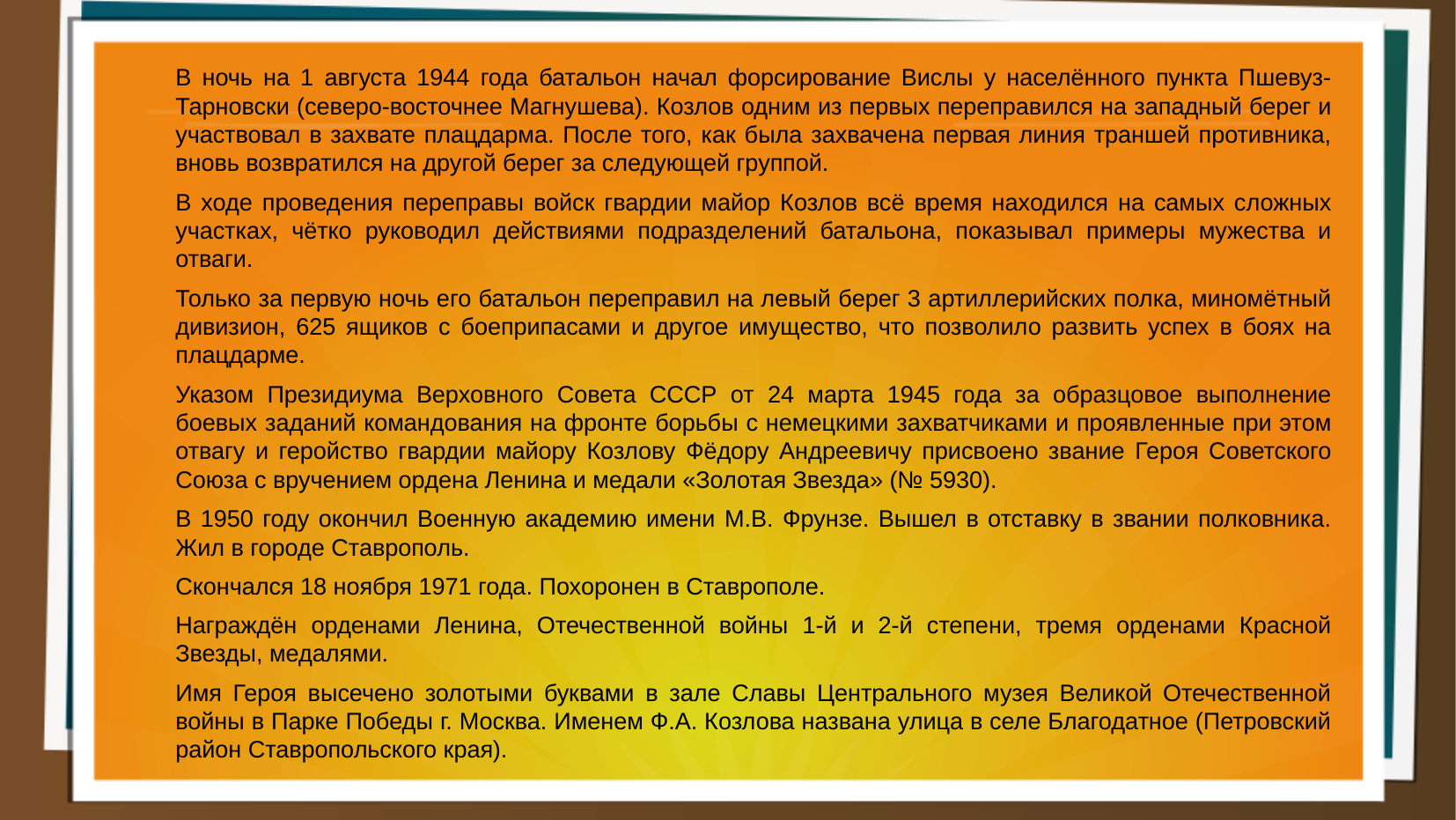

В ночь на 1 августа 1944 года батальон начал форсирование Вислы у населённого пункта Пшевуз-Тарновски (северо-восточнее Магнушева). Козлов одним из первых переправился на западный берег и участвовал в захвате плацдарма. После того, как была захвачена первая линия траншей противника, вновь возвратился на другой берег за следующей группой.
	В ходе проведения переправы войск гвардии майор Козлов всё время находился на самых сложных участках, чётко руководил действиями подразделений батальона, показывал примеры мужества и отваги.
	Только за первую ночь его батальон переправил на левый берег 3 артиллерийских полка, миномётный дивизион, 625 ящиков с боеприпасами и другое имущество, что позволило развить успех в боях на плацдарме.
	Указом Президиума Верховного Совета СССР от 24 марта 1945 года за образцовое выполнение боевых заданий командования на фронте борьбы с немецкими захватчиками и проявленные при этом отвагу и геройство гвардии майору Козлову Фёдору Андреевичу присвоено звание Героя Советского Союза с вручением ордена Ленина и медали «Золотая Звезда» (№ 5930).
	В 1950 году окончил Военную академию имени М.В. Фрунзе. Вышел в отставку в звании полковника. Жил в городе Ставрополь.
	Скончался 18 ноября 1971 года. Похоронен в Ставрополе.
	Награждён орденами Ленина, Отечественной войны 1-й и 2-й степени, тремя орденами Красной Звезды, медалями.
	Имя Героя высечено золотыми буквами в зале Славы Центрального музея Великой Отечественной войны в Парке Победы г. Москва. Именем Ф.А. Козлова названа улица в селе Благодатное (Петровский район Ставропольского края).